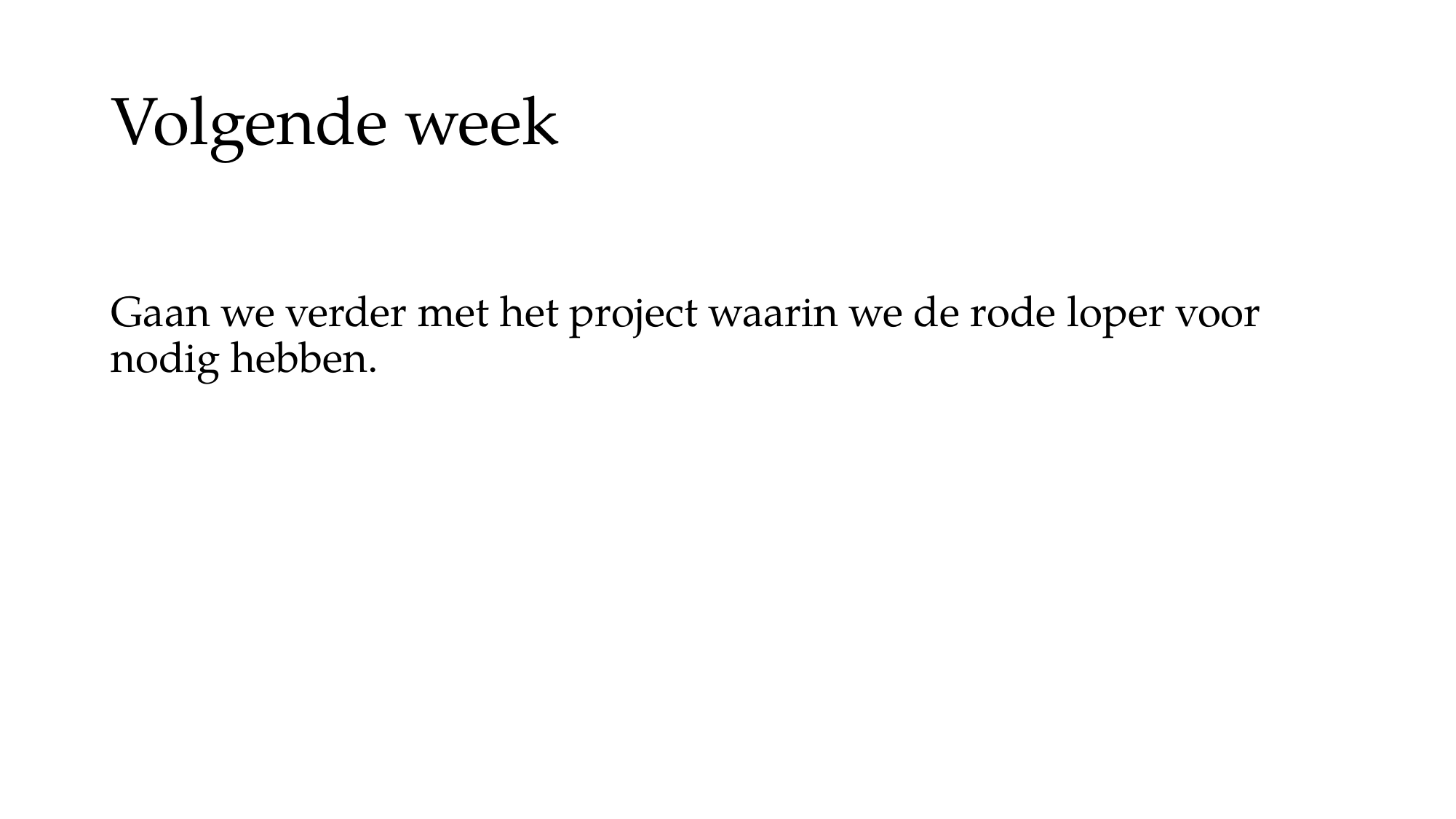

# Volgende week

Gaan we verder met het project waarin we de rode loper voor nodig hebben.